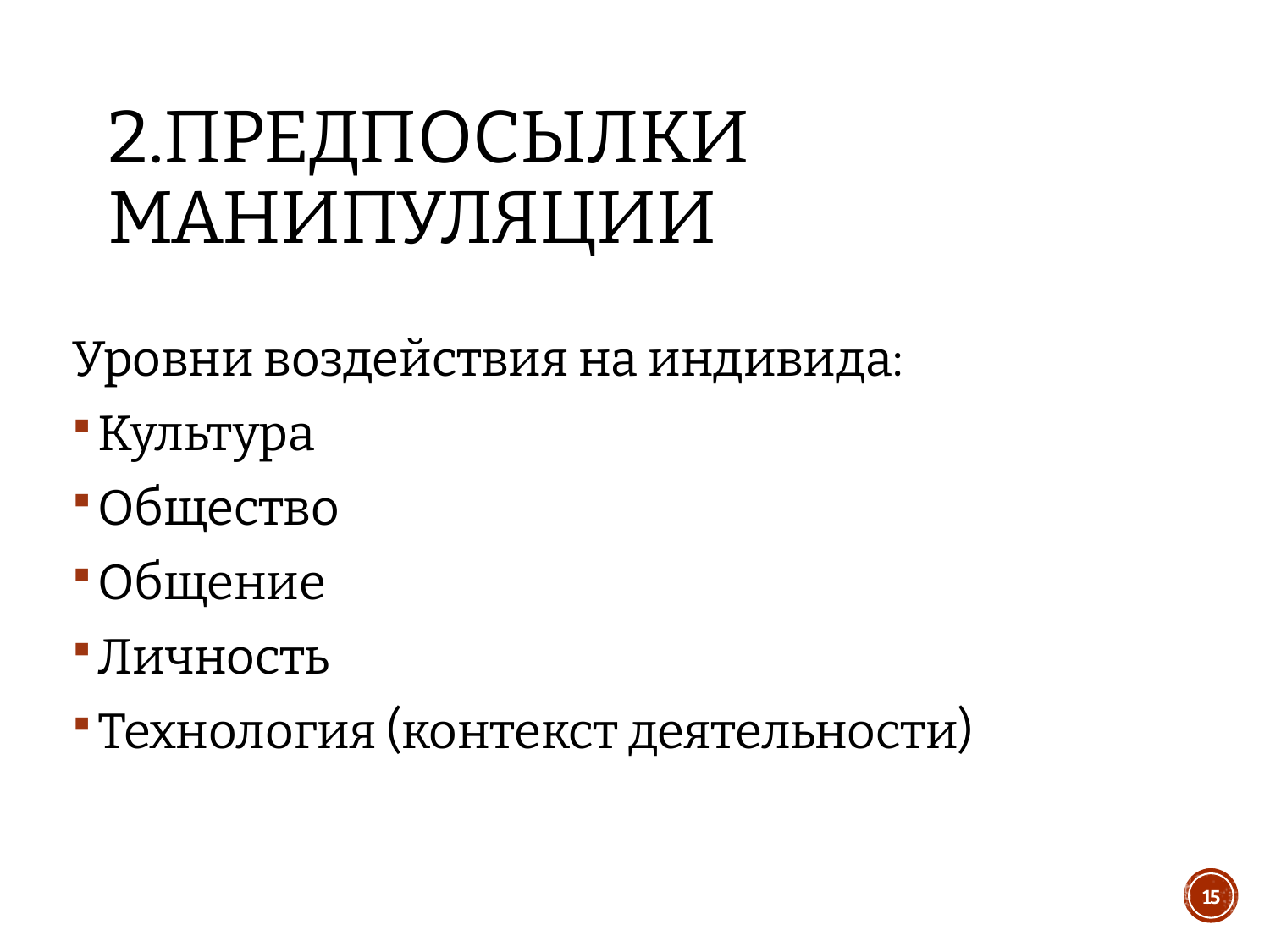

# 2.Предпосылки манипуляции
Уровни воздействия на индивида:
Культура
Общество
Общение
Личность
Технология (контекст деятельности)

15